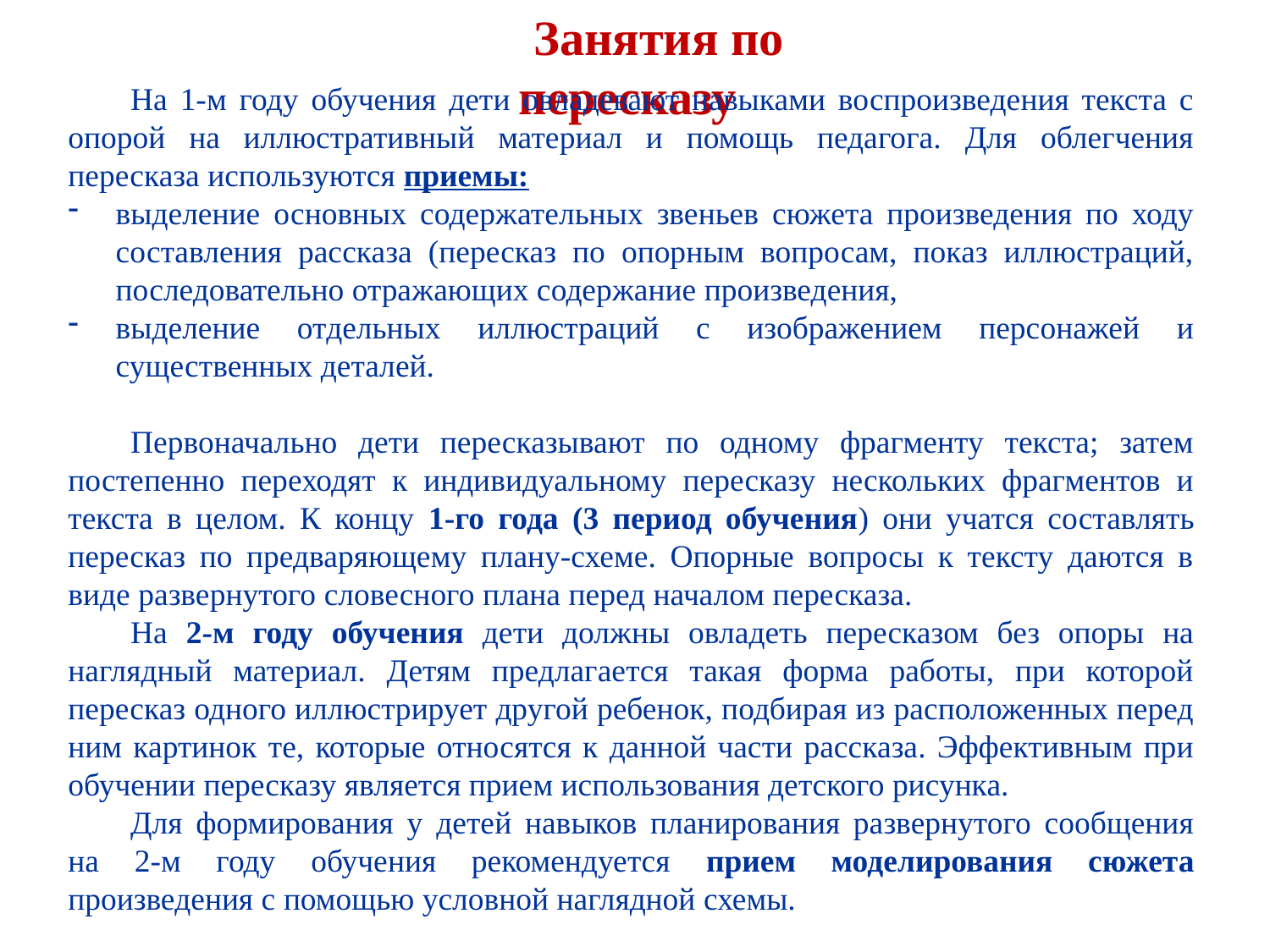

Занятия по пересказу
На 1-м году обучения дети овладевают навыками воспроизведения текста с опорой на иллюстративный материал и помощь педагога. Для облегчения пересказа используются приемы:
выделение основных содержательных звеньев сюжета произведения по ходу составления рассказа (пересказ по опорным вопросам, показ иллюстраций, последовательно отражающих содержание произведения,
выделение отдельных иллюстраций с изображением персонажей и существенных деталей.

Первоначально дети пересказывают по одному фрагменту текста; затем постепенно переходят к индивидуальному пересказу нескольких фрагментов и текста в целом. К концу 1-го года (3 период обучения) они учатся составлять пересказ по предваряющему плану-схеме. Опорные вопросы к тексту даются в виде развернутого словесного плана перед началом пересказа.
На 2-м году обучения дети должны овладеть пересказом без опоры на наглядный материал. Детям предлагается такая форма работы, при которой пересказ одного иллюстрирует другой ребенок, подбирая из расположенных перед ним картинок те, которые относятся к данной части рассказа. Эффективным при обучении пересказу является прием использования детского рисунка.
Для формирования у детей навыков планирования развернутого сообщения на 2-м году обучения рекомендуется прием моделирования сюжета произведения с помощью условной наглядной схемы.